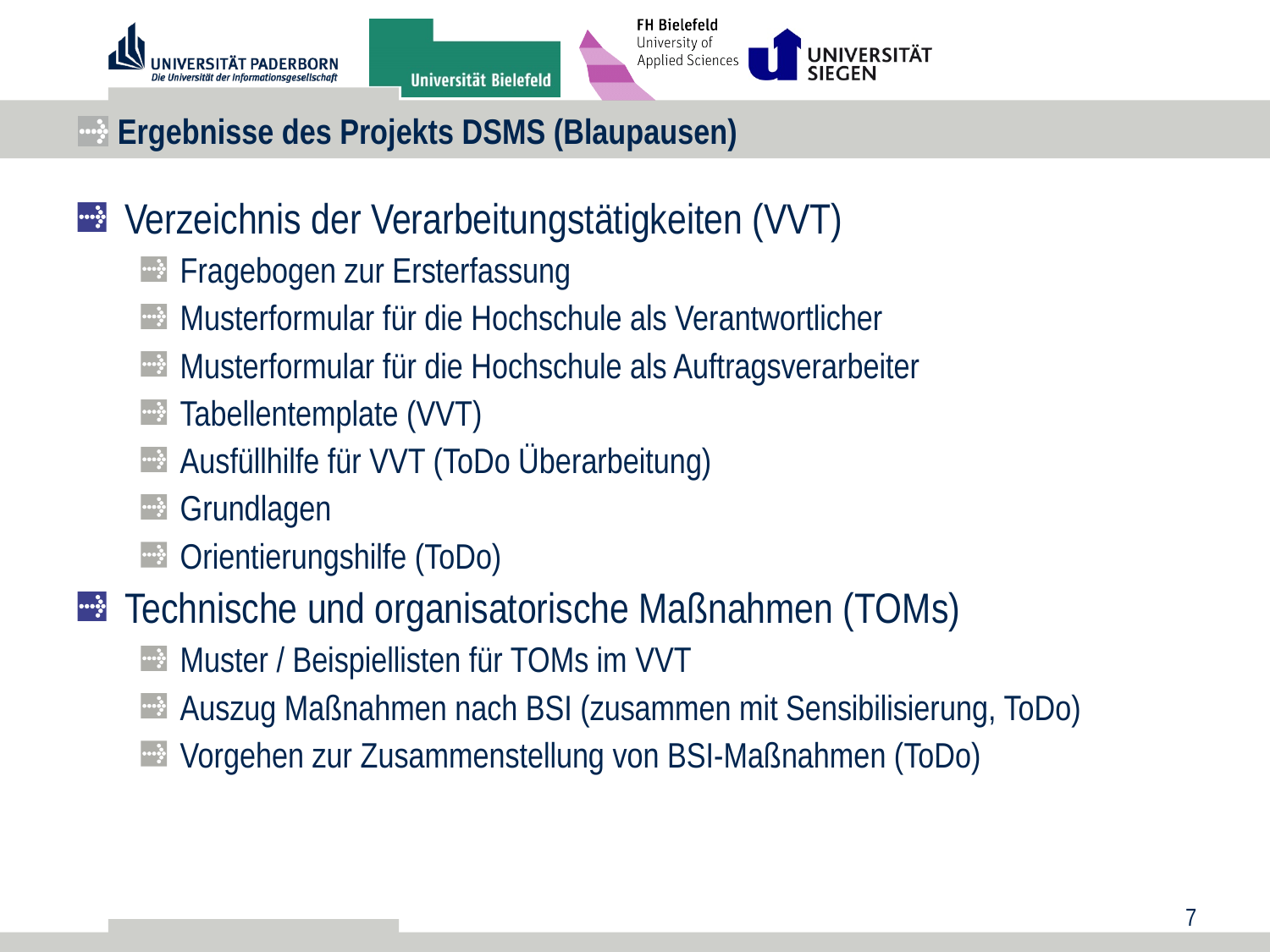

# Ergebnisse des Projekts DSMS (Blaupausen)
Verzeichnis der Verarbeitungstätigkeiten (VVT)
Fragebogen zur Ersterfassung
Musterformular für die Hochschule als Verantwortlicher
Musterformular für die Hochschule als Auftragsverarbeiter
Tabellentemplate (VVT)
Ausfüllhilfe für VVT (ToDo Überarbeitung)
Grundlagen
Orientierungshilfe (ToDo)
Technische und organisatorische Maßnahmen (TOMs)
Muster / Beispiellisten für TOMs im VVT
Auszug Maßnahmen nach BSI (zusammen mit Sensibilisierung, ToDo)
Vorgehen zur Zusammenstellung von BSI-Maßnahmen (ToDo)

7